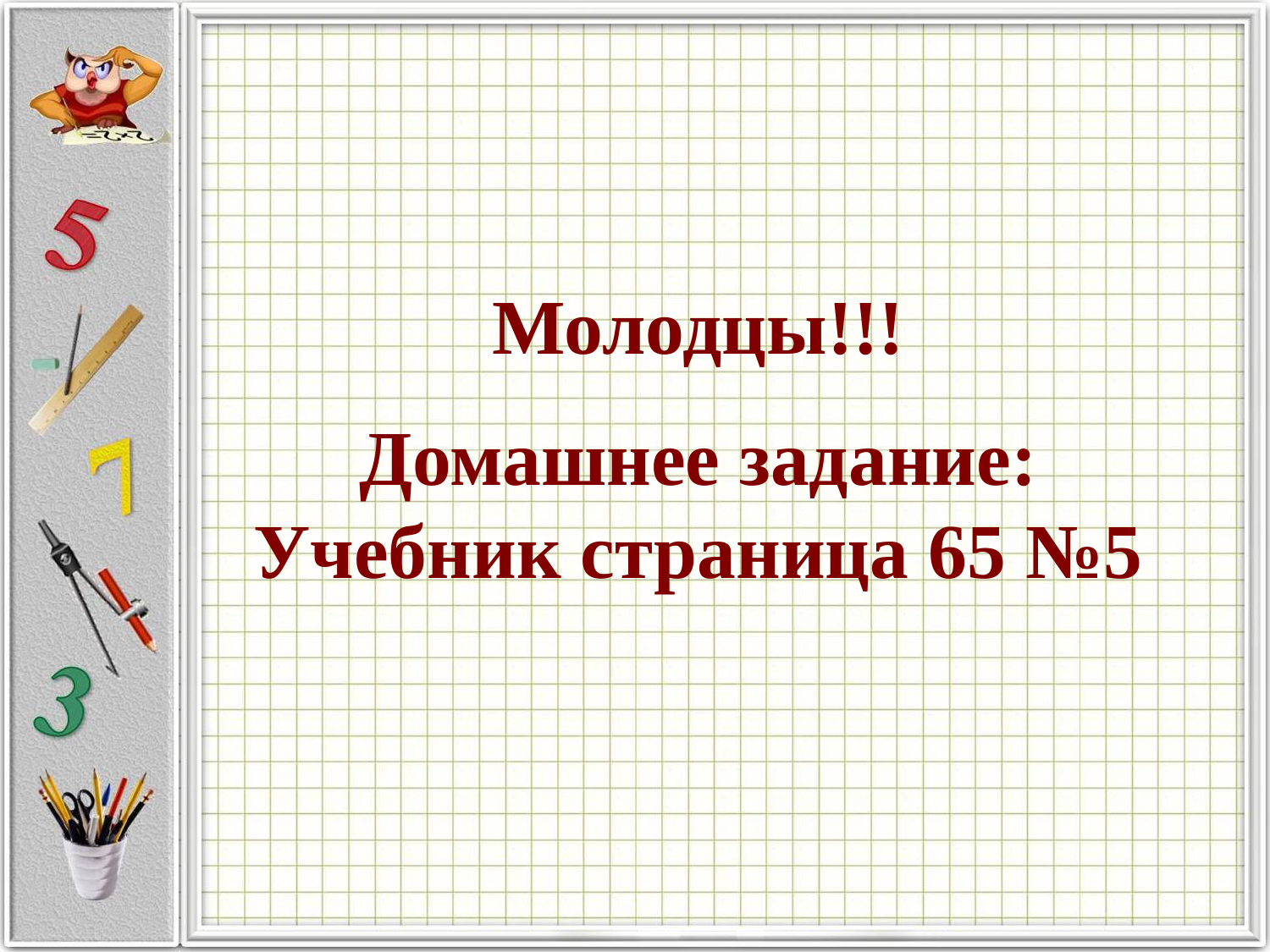

Молодцы!!!
Домашнее задание:
Учебник страница 65 №5